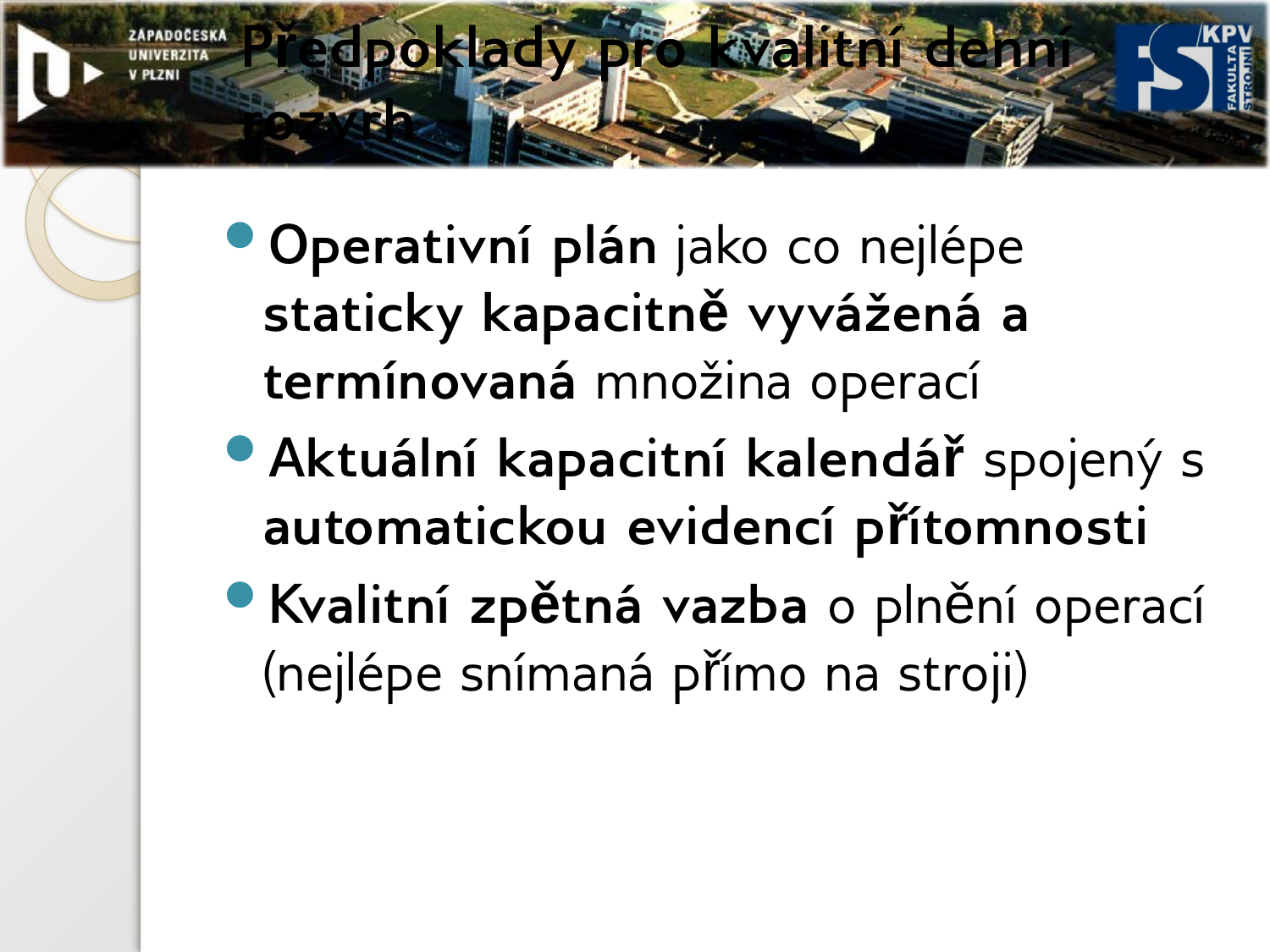

# Předpoklady pro kvalitní denní rozvrh
Operativní plán jako co nejlépe staticky kapacitně vyvážená a termínovaná množina operací
Aktuální kapacitní kalendář spojený s automatickou evidencí přítomnosti
Kvalitní zpětná vazba o plnění operací (nejlépe snímaná přímo na stroji)